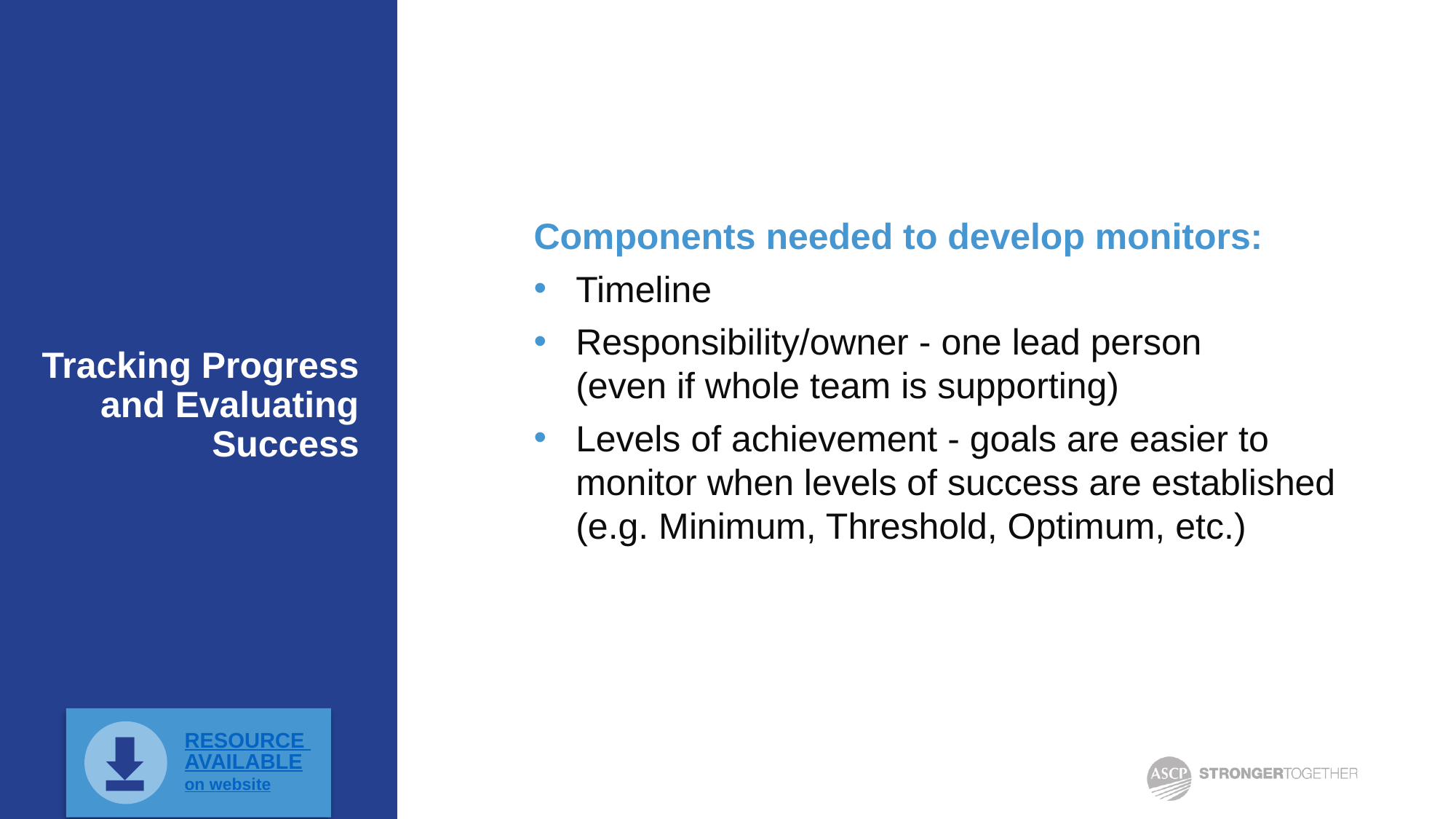

Components needed to develop monitors:
Timeline
Responsibility/owner - one lead person
(even if whole team is supporting)
Levels of achievement - goals are easier to monitor when levels of success are established (e.g. Minimum, Threshold, Optimum, etc.)

# Tracking Progress and Evaluating Success

RESOURCE AVAILABLE
on website